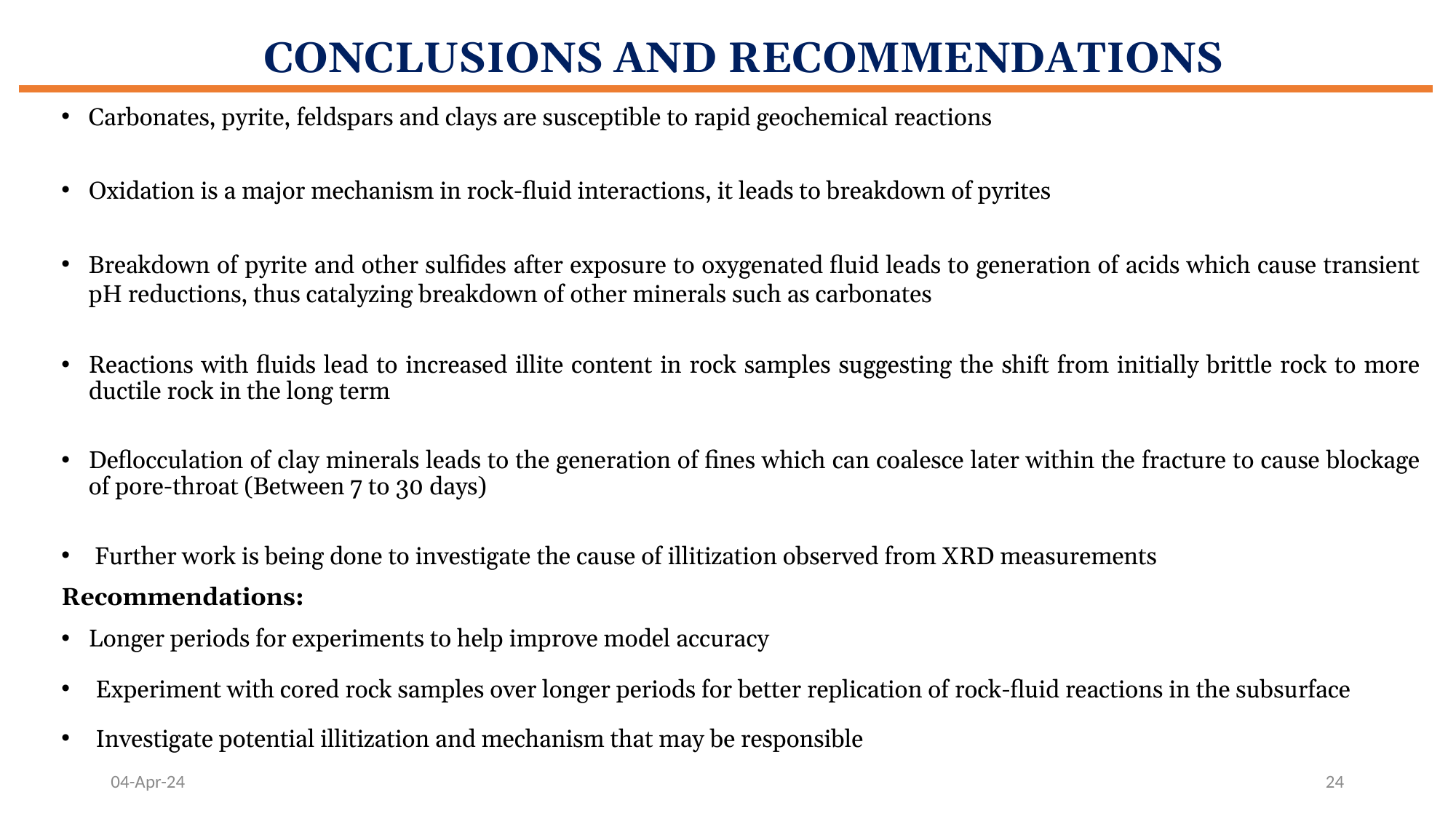

CONCLUSIONS AND RECOMMENDATIONS
Carbonates, pyrite, feldspars and clays are susceptible to rapid geochemical reactions

Oxidation is a major mechanism in rock-fluid interactions, it leads to breakdown of pyrites

Breakdown of pyrite and other sulfides after exposure to oxygenated fluid leads to generation of acids which cause transient pH reductions, thus catalyzing breakdown of other minerals such as carbonates

Reactions with fluids lead to increased illite content in rock samples suggesting the shift from initially brittle rock to more ductile rock in the long term

Deflocculation of clay minerals leads to the generation of fines which can coalesce later within the fracture to cause blockage of pore-throat (Between 7 to 30 days)

 Further work is being done to investigate the cause of illitization observed from XRD measurements
Recommendations:
Longer periods for experiments to help improve model accuracy
Experiment with cored rock samples over longer periods for better replication of rock-fluid reactions in the subsurface
Investigate potential illitization and mechanism that may be responsible

04-Apr-24
24